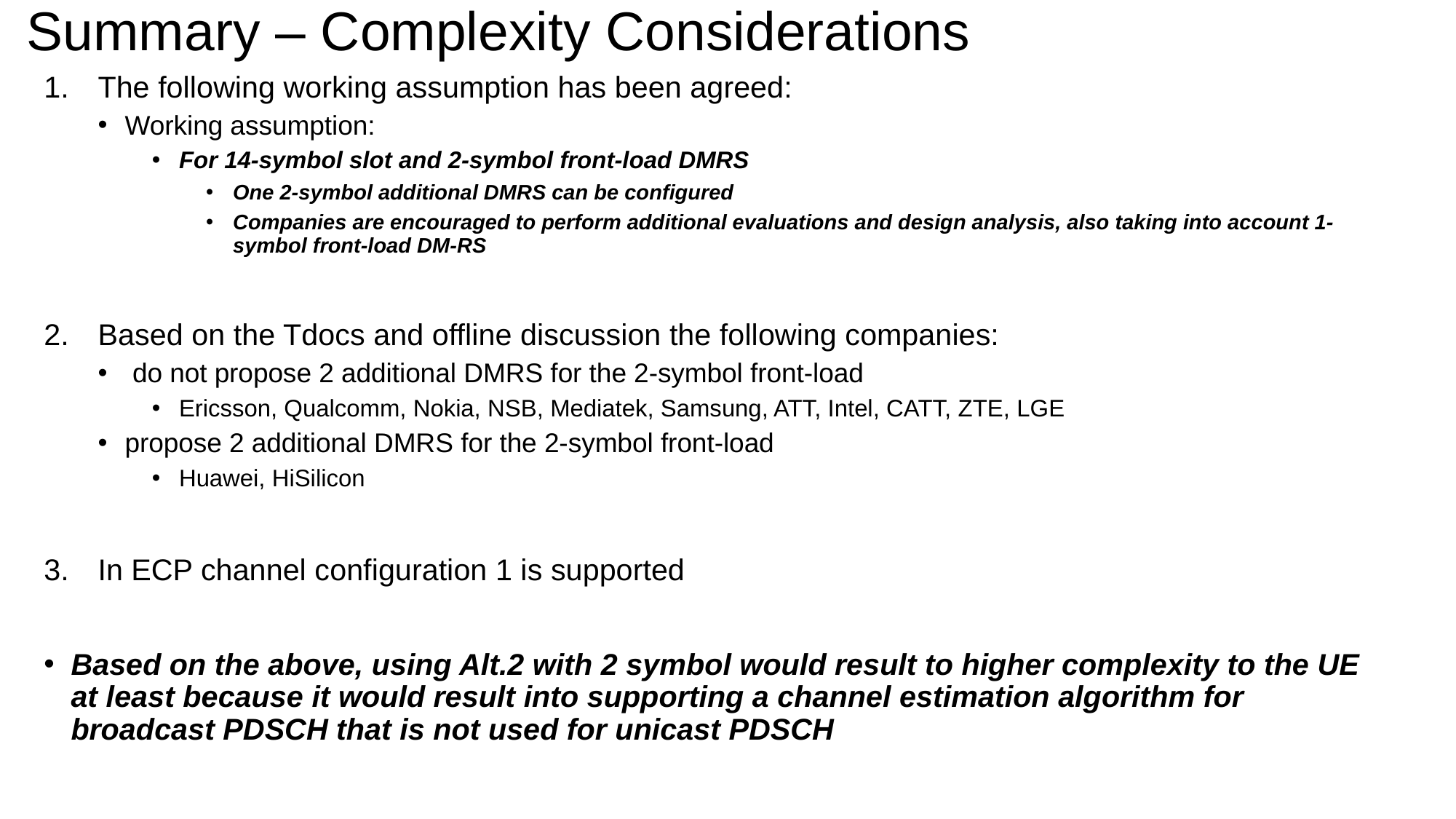

# Summary – Complexity Considerations
The following working assumption has been agreed:
Working assumption:
For 14-symbol slot and 2-symbol front-load DMRS
One 2-symbol additional DMRS can be configured
Companies are encouraged to perform additional evaluations and design analysis, also taking into account 1-symbol front-load DM-RS

Based on the Tdocs and offline discussion the following companies:
 do not propose 2 additional DMRS for the 2-symbol front-load
Ericsson, Qualcomm, Nokia, NSB, Mediatek, Samsung, ATT, Intel, CATT, ZTE, LGE
propose 2 additional DMRS for the 2-symbol front-load
Huawei, HiSilicon

In ECP channel configuration 1 is supported

Based on the above, using Alt.2 with 2 symbol would result to higher complexity to the UE at least because it would result into supporting a channel estimation algorithm for broadcast PDSCH that is not used for unicast PDSCH